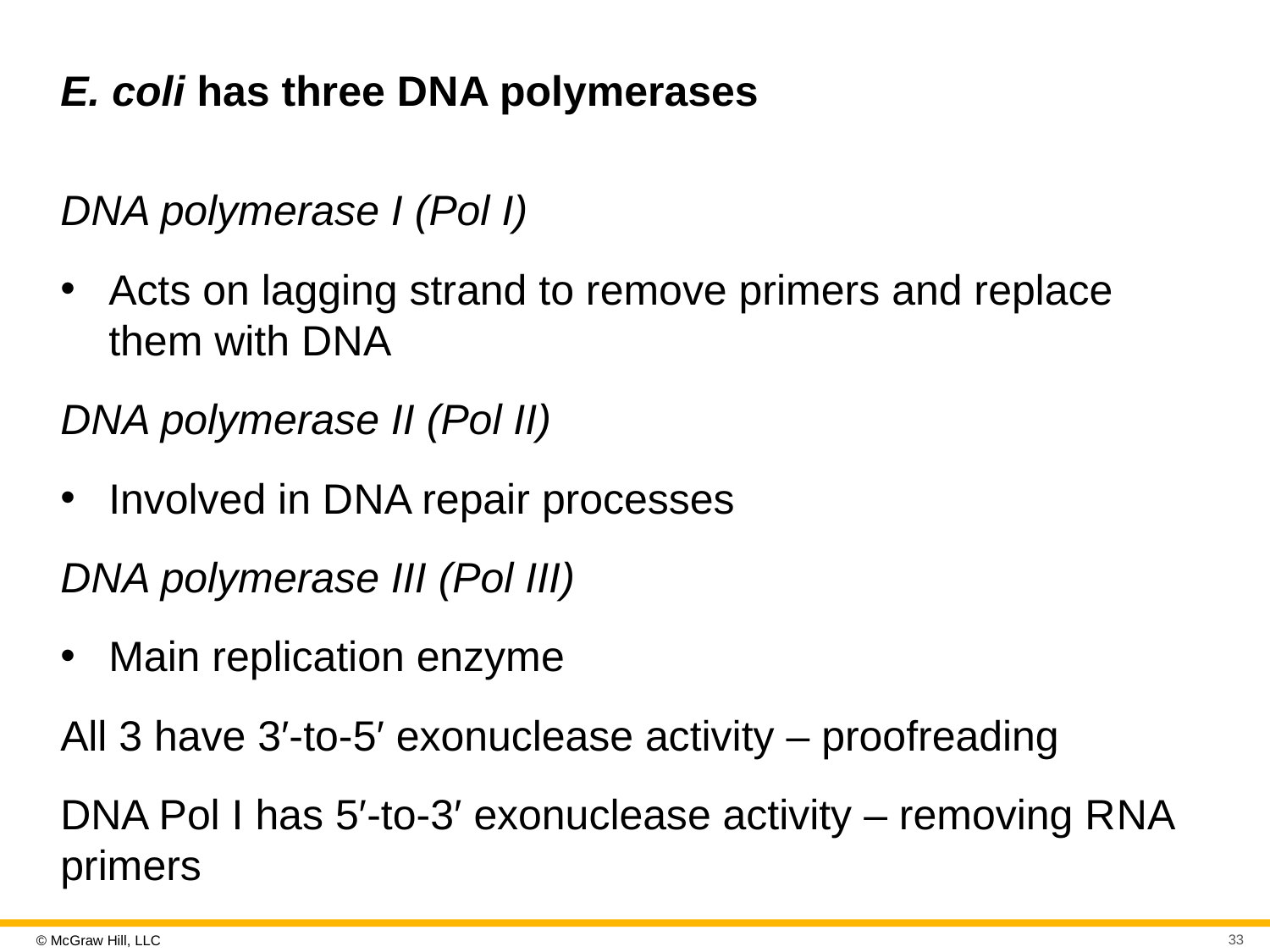

# E. coli has three D N A polymerases
D N A polymerase I (Pol I)
Acts on lagging strand to remove primers and replace them with D N A
D N A polymerase II (Pol II)
Involved in D N A repair processes
D N A polymerase III (Pol III)
Main replication enzyme
All 3 have 3′-to-5′ exonuclease activity – proofreading
DNA Pol I has 5′-to-3′ exonuclease activity – removing R N A primers
33